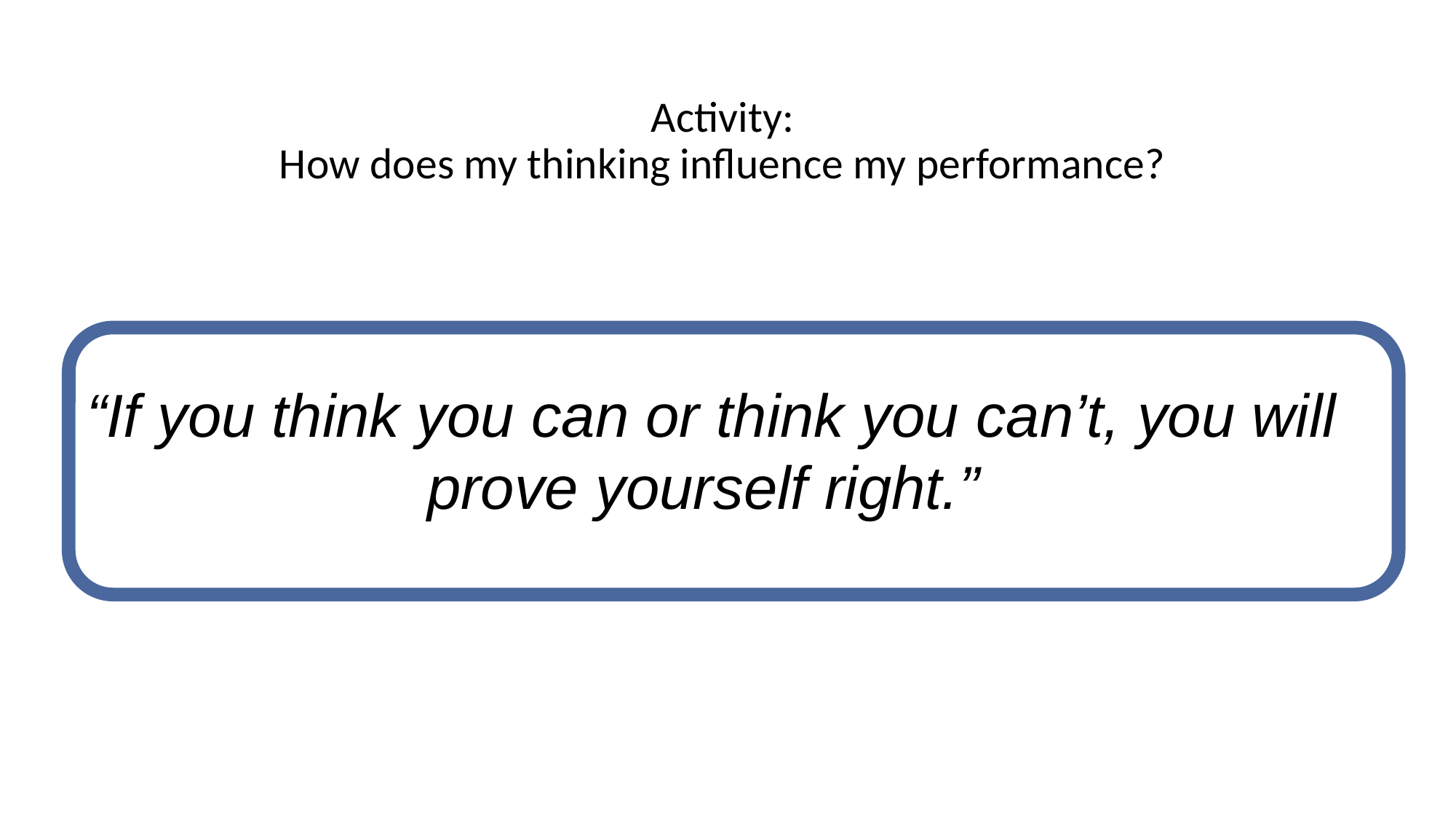

# Activity: How does my thinking influence my performance?

“If you think you can or think you can’t, you will prove yourself right.”